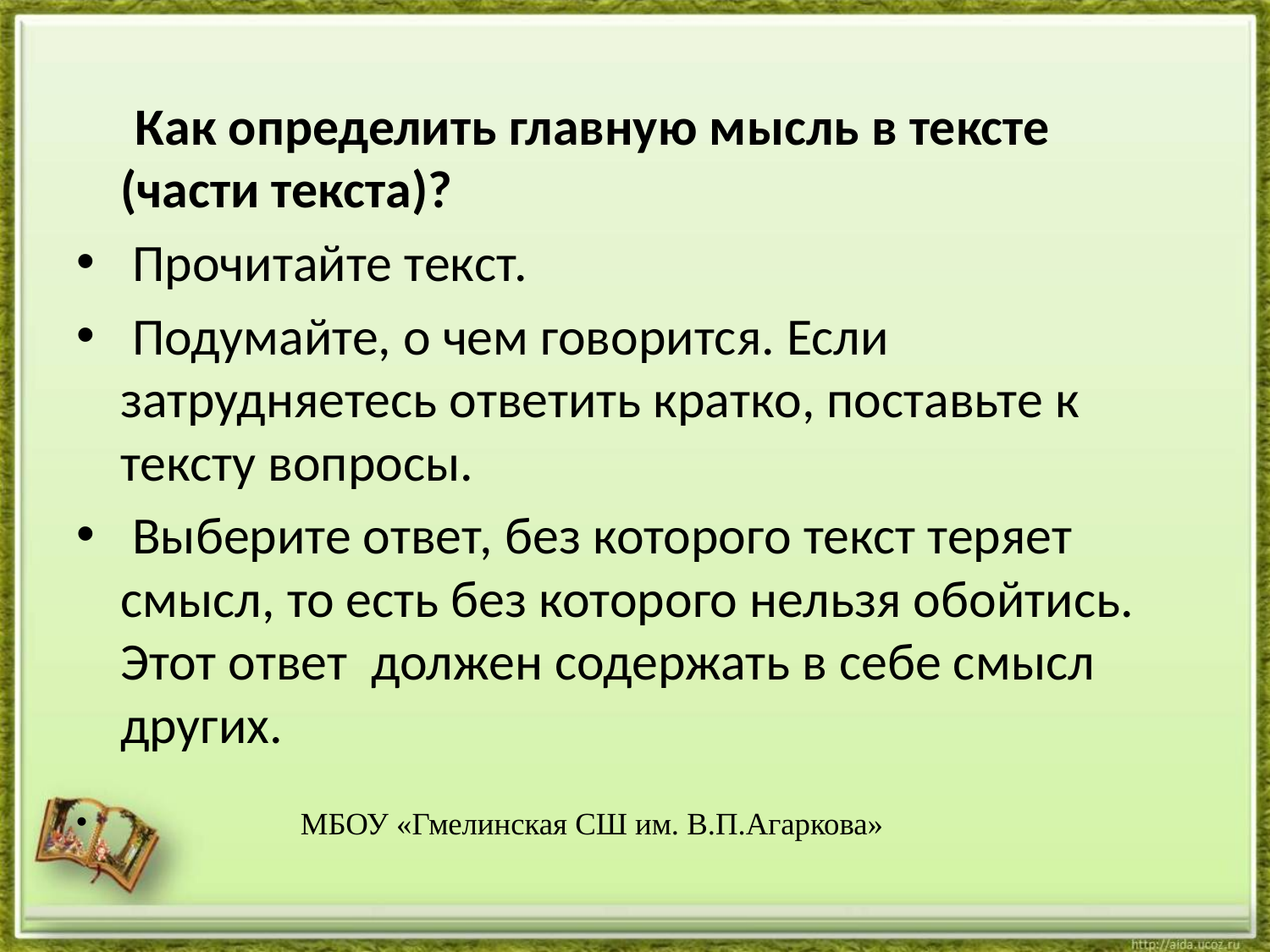

Как определить главную мысль в тексте (части текста)?
 Прочитайте текст.
 Подумайте, о чем говорится. Если затрудняетесь ответить кратко, поставьте к тексту вопросы.
 Выберите ответ, без которого текст теряет смысл, то есть без которого нельзя обойтись. Этот ответ  должен содержать в себе смысл других.

                       МБОУ «Гмелинская СШ им. В.П.Агаркова»